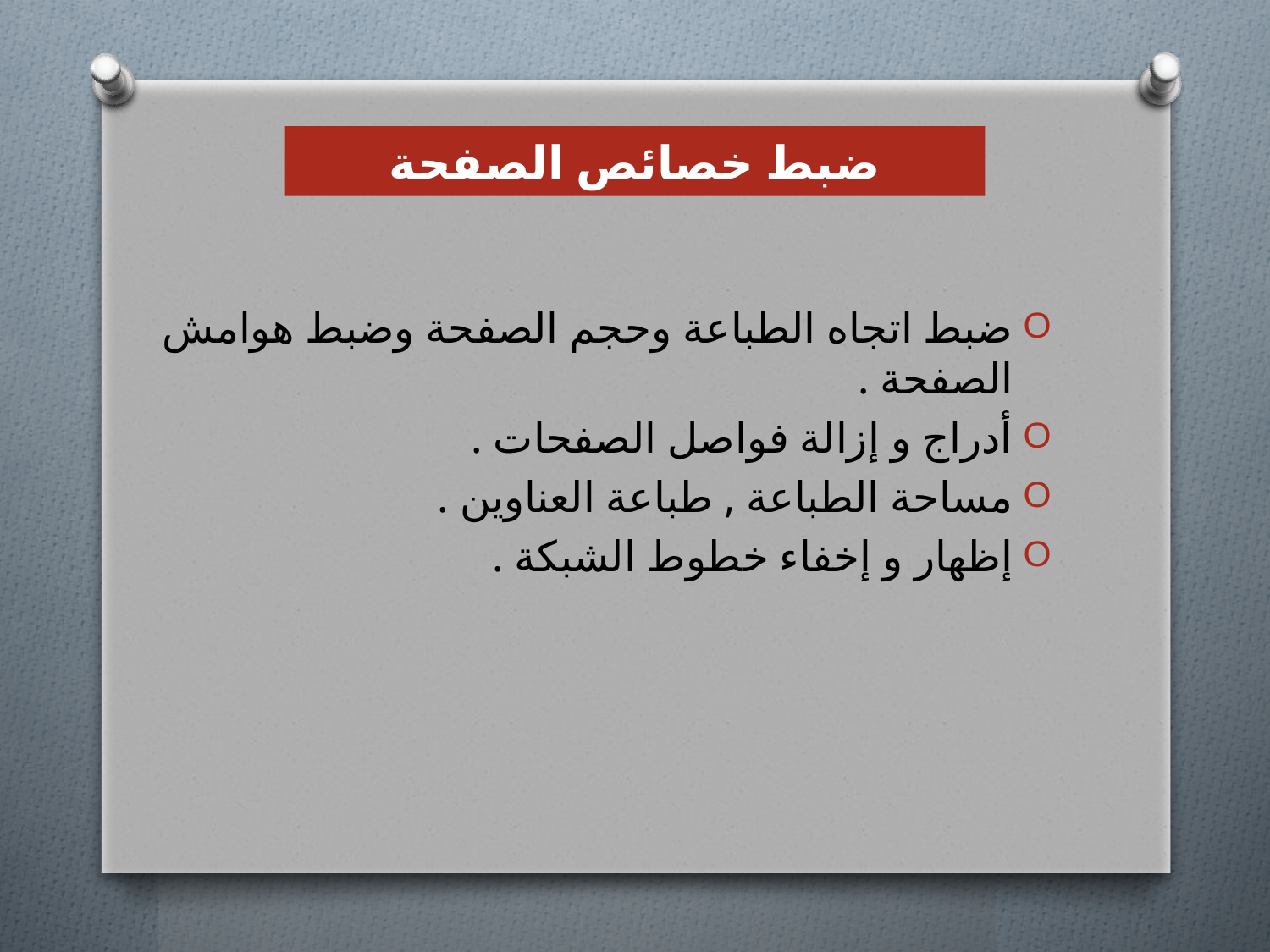

# ضبط خصائص الصفحة
ضبط اتجاه الطباعة وحجم الصفحة وضبط هوامش الصفحة .
أدراج و إزالة فواصل الصفحات .
مساحة الطباعة , طباعة العناوين .
إظهار و إخفاء خطوط الشبكة .